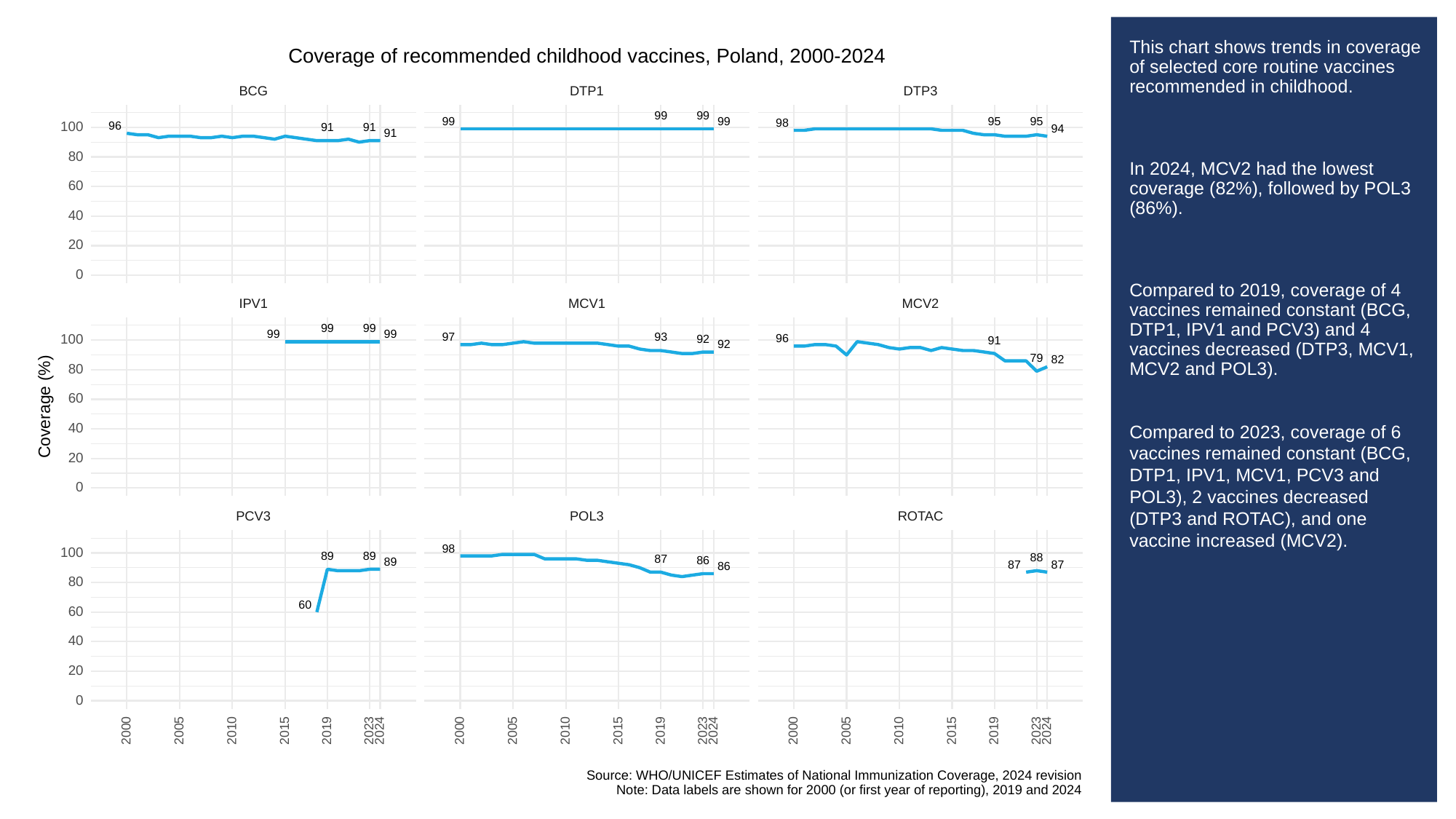

# This chart shows trends in coverage of selected core routine vaccines recommended in childhood.

In 2024, MCV2 had the lowest coverage (82%), followed by POL3 (86%).

Compared to 2019, coverage of 4 vaccines remained constant (BCG, DTP1, IPV1 and PCV3) and 4 vaccines decreased (DTP3, MCV1, MCV2 and POL3).

Compared to 2023, coverage of 6 vaccines remained constant (BCG, DTP1, IPV1, MCV1, PCV3 and POL3), 2 vaccines decreased (DTP3 and ROTAC), and one vaccine increased (MCV2).

Coverage of recommended childhood vaccines, Poland, 2000-2024
BCG
DTP3
DTP1

99
99

99
99
95
95
98
96
100
91
91
94

91

80

60

40

20

0

MCV1
MCV2
IPV1

99
99

99
99
97
93
96
100
92
91

92

79

82
80

60
Coverage (%)

40

20

0

POL3
PCV3
ROTAC

98
100
89
89

88

87
86
89
87
87
86

80

60
60

40

20

0

2023
2023
2023
2000
2005
2010
2015
2019
2024
2000
2005
2010
2015
2019
2024
2000
2005
2010
2015
2019
2024
Source: WHO/UNICEF Estimates of National Immunization Coverage, 2024 revision
Note: Data labels are shown for 2000 (or first year of reporting), 2019 and 2024